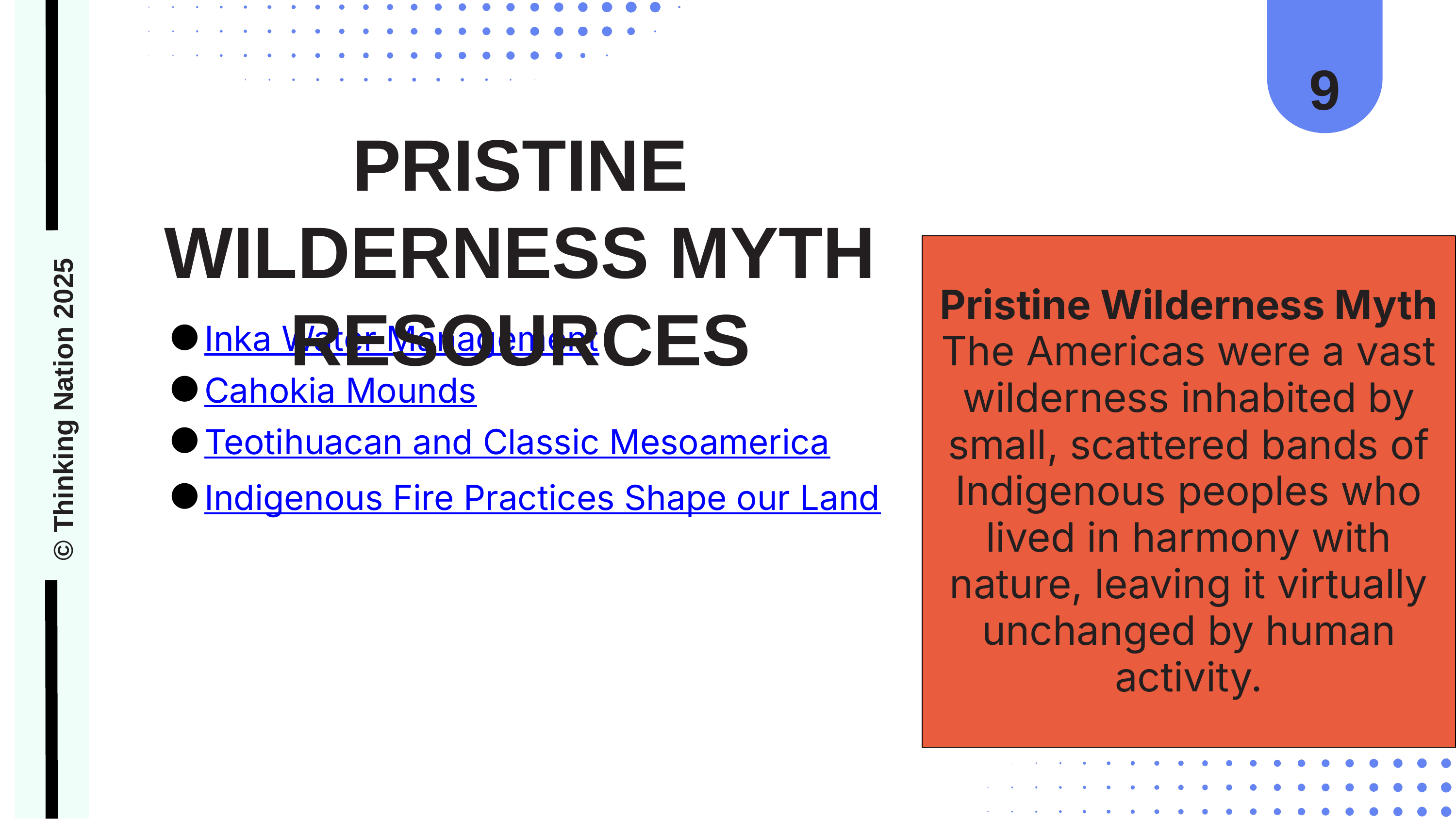

© Thinking Nation 2025

9
PRISTINE WILDERNESS MYTH RESOURCES
Pristine Wilderness Myth
The Americas were a vast wilderness inhabited by small, scattered bands of Indigenous peoples who lived in harmony with nature, leaving it virtually unchanged by human activity.
Inka Water Management
Cahokia Mounds
Teotihuacan and Classic Mesoamerica
Indigenous Fire Practices Shape our Land